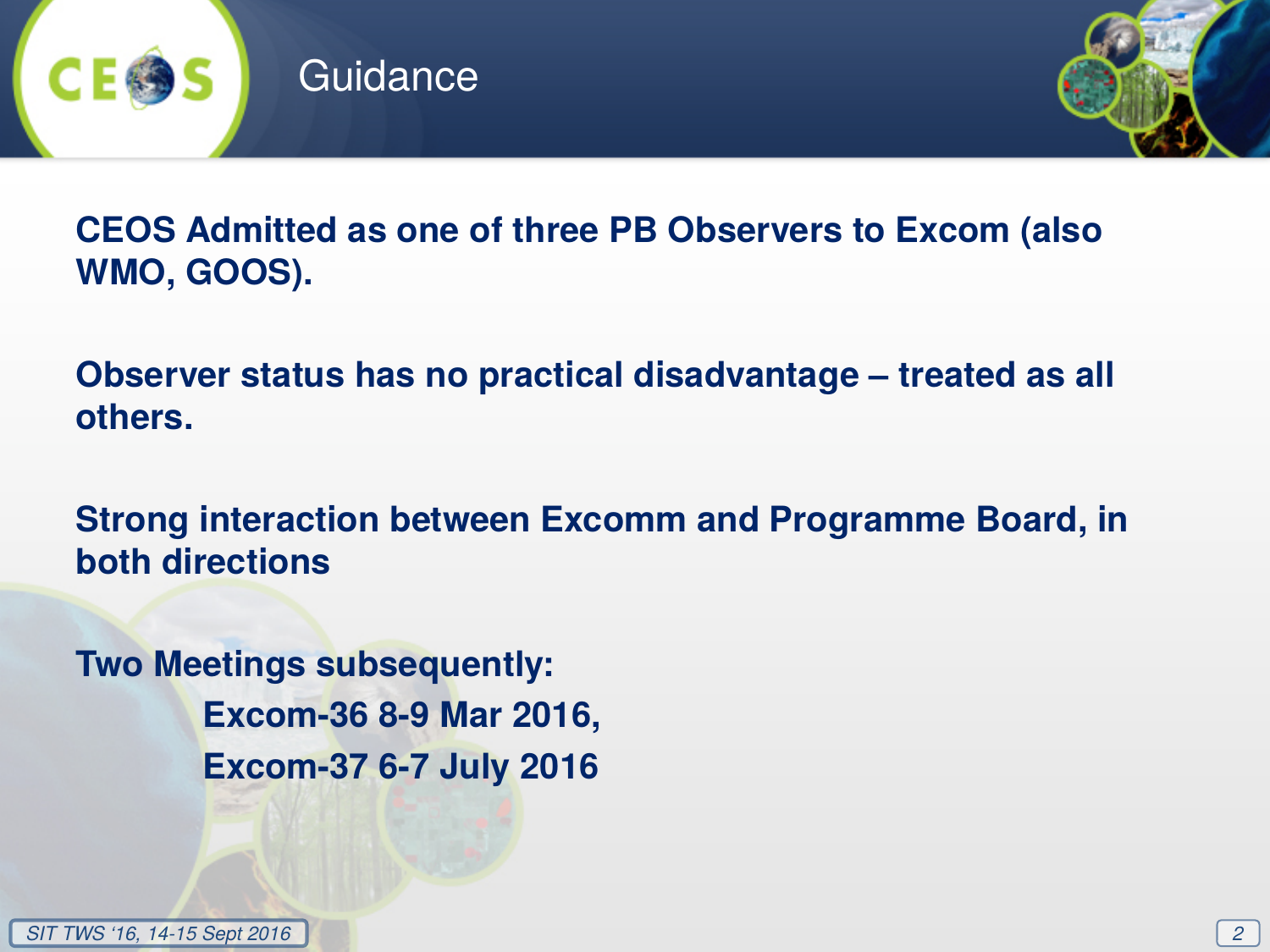

Guidance
CEOS Admitted as one of three PB Observers to Excom (also WMO, GOOS).

Observer status has no practical disadvantage – treated as all others.

Strong interaction between Excomm and Programme Board, in both directions

Two Meetings subsequently:
	Excom-36 8-9 Mar 2016,
	Excom-37 6-7 July 2016

2